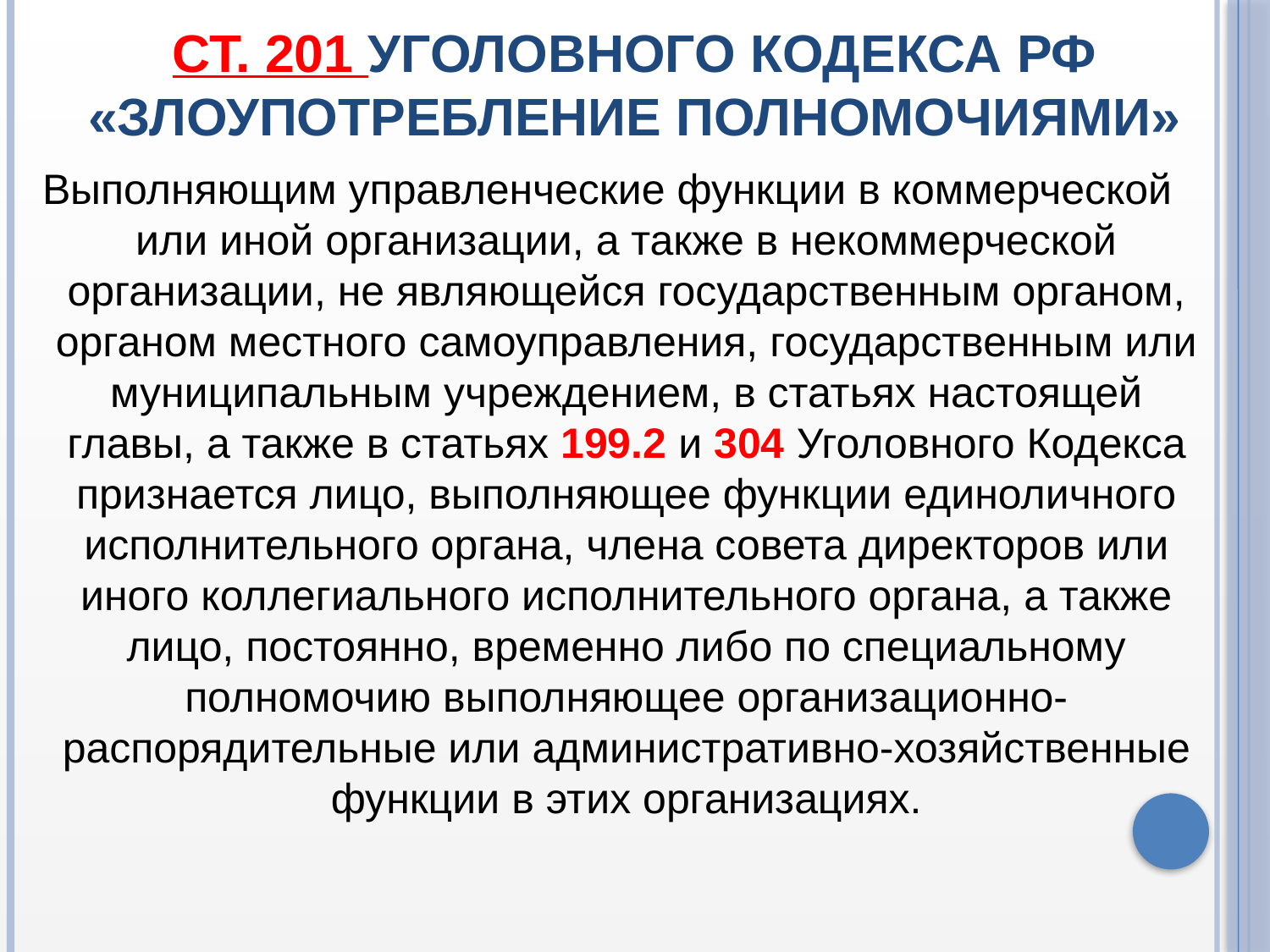

# Ст. 201 Уголовного кодекса РФ «Злоупотребление полномочиями»
Выполняющим управленческие функции в коммерческой или иной организации, а также в некоммерческой организации, не являющейся государственным органом, органом местного самоуправления, государственным или муниципальным учреждением, в статьях настоящей главы, а также в статьях 199.2 и 304 Уголовного Кодекса признается лицо, выполняющее функции единоличного исполнительного органа, члена совета директоров или иного коллегиального исполнительного органа, а также лицо, постоянно, временно либо по специальному полномочию выполняющее организационно-распорядительные или административно-хозяйственные функции в этих организациях.